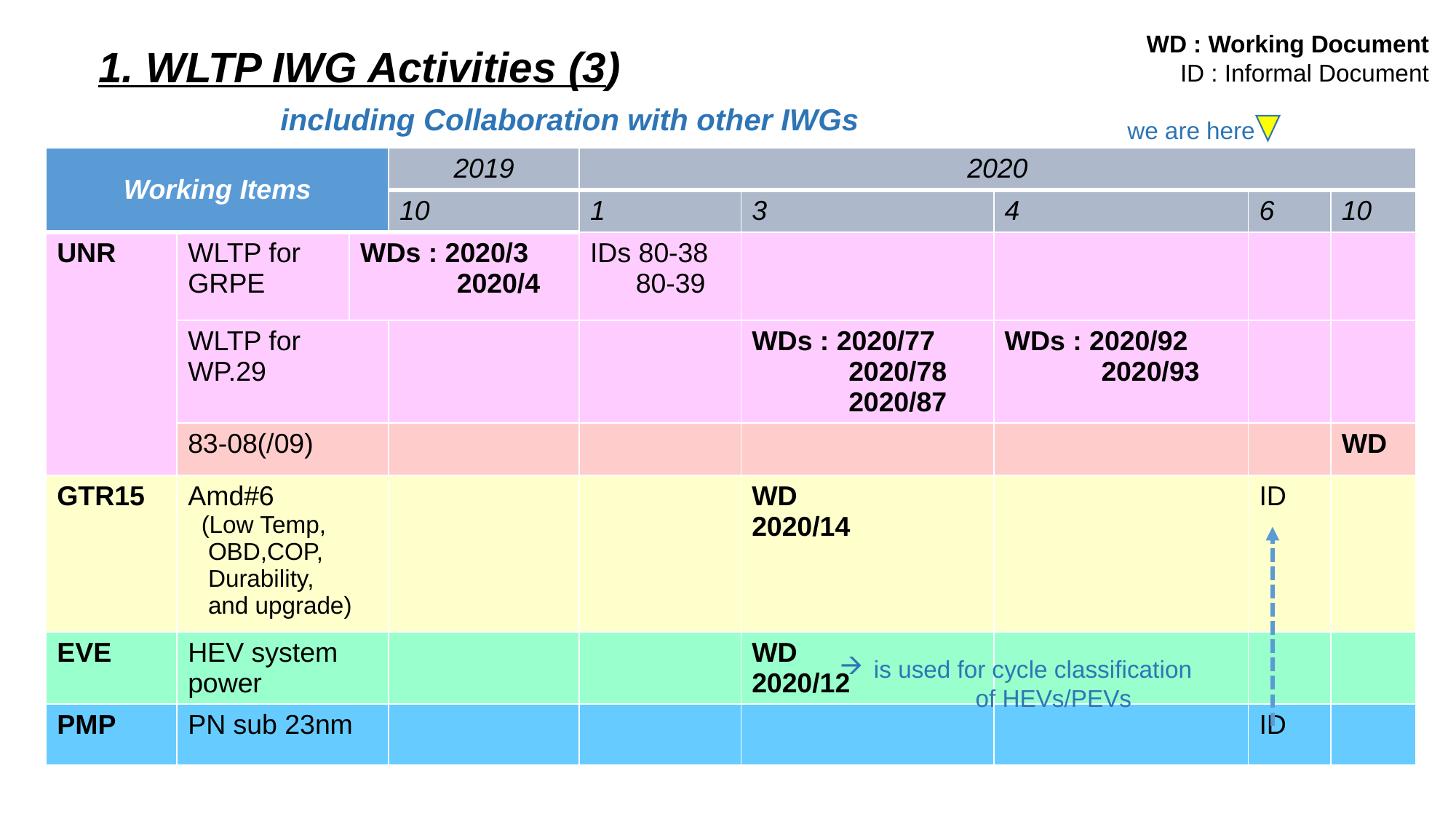

WD : Working Document
ID : Informal Document
1. WLTP IWG Activities (3)
including Collaboration with other IWGs
we are here

| Working Items |  |  | 2019 | 2020 |  |  |  |  |
| --- | --- | --- | --- | --- | --- | --- | --- | --- |
|  |  |  | 10 | 1 | 3 | 4 | 6 | 10 |
| UNR | WLTP for GRPE | WDs : 2020/3 2020/4 |  | IDs 80-38 80-39 |  |  |  |  |
|  | WLTP for WP.29 |  |  |  | WDs : 2020/77 2020/78 2020/87 | WDs : 2020/92 2020/93 |  |  |
|  | 83-08(/09) |  |  |  |  |  |  | WD |
| GTR15 | Amd#6 (Low Temp, OBD,COP, Durability, and upgrade) |  |  |  | WD 2020/14 |  | ID |  |
| EVE | HEV system power |  |  |  | WD 2020/12 |  |  |  |
| PMP | PN sub 23nm |  |  |  |  |  | ID |  |
is used for cycle classification
 of HEVs/PEVs